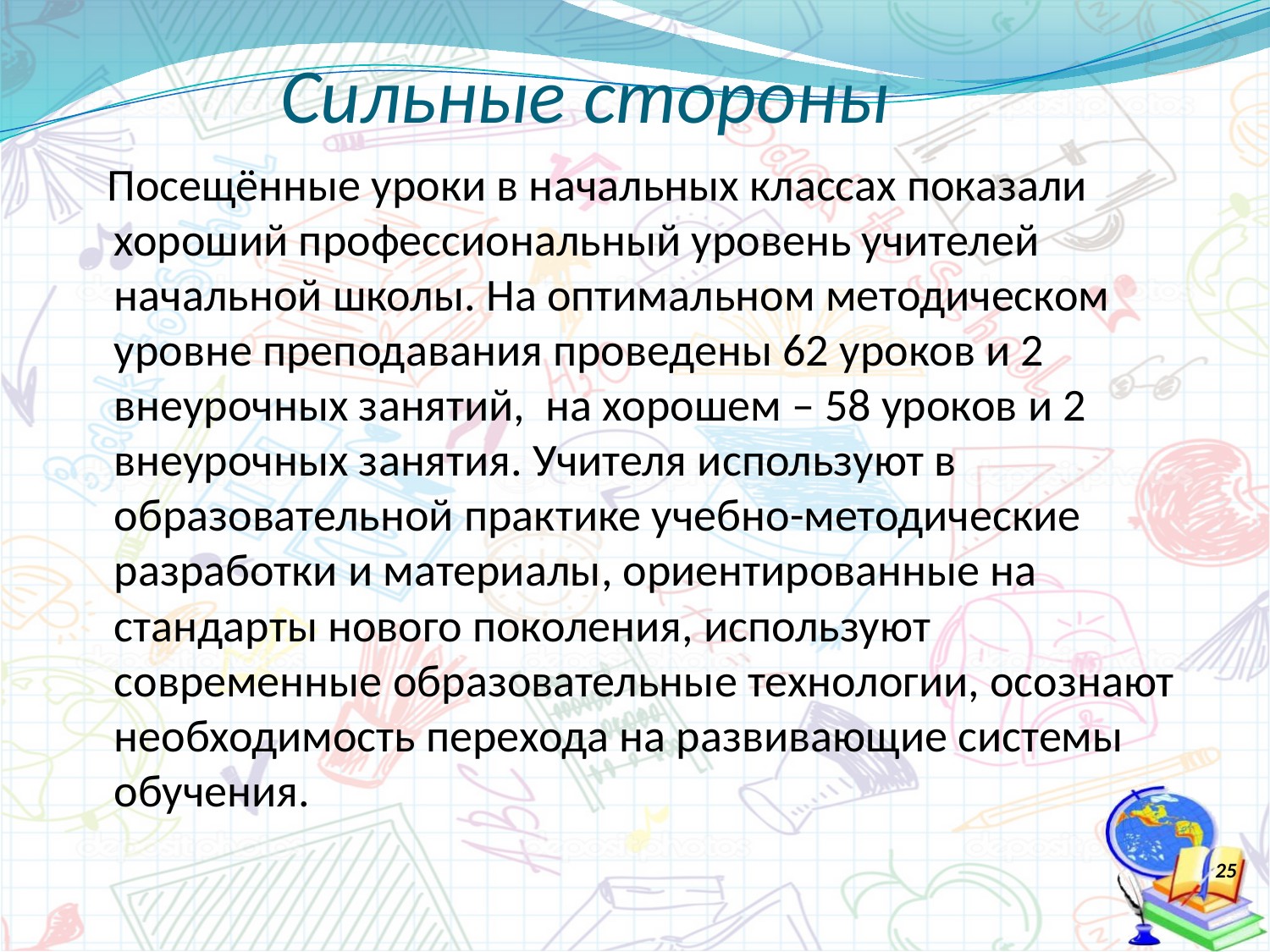

# Сильные стороны
   Посещённые уроки в начальных классах показали хороший профессиональный уровень учителей начальной школы. На оптимальном методическом уровне преподавания проведены 62 уроков и 2 внеурочных занятий,  на хорошем – 58 уроков и 2 внеурочных занятия. Учителя используют в образовательной практике учебно-методические разработки и материалы, ориентированные на стандарты нового поколения, используют современные образовательные технологии, осознают необходимость перехода на развивающие системы обучения.

25